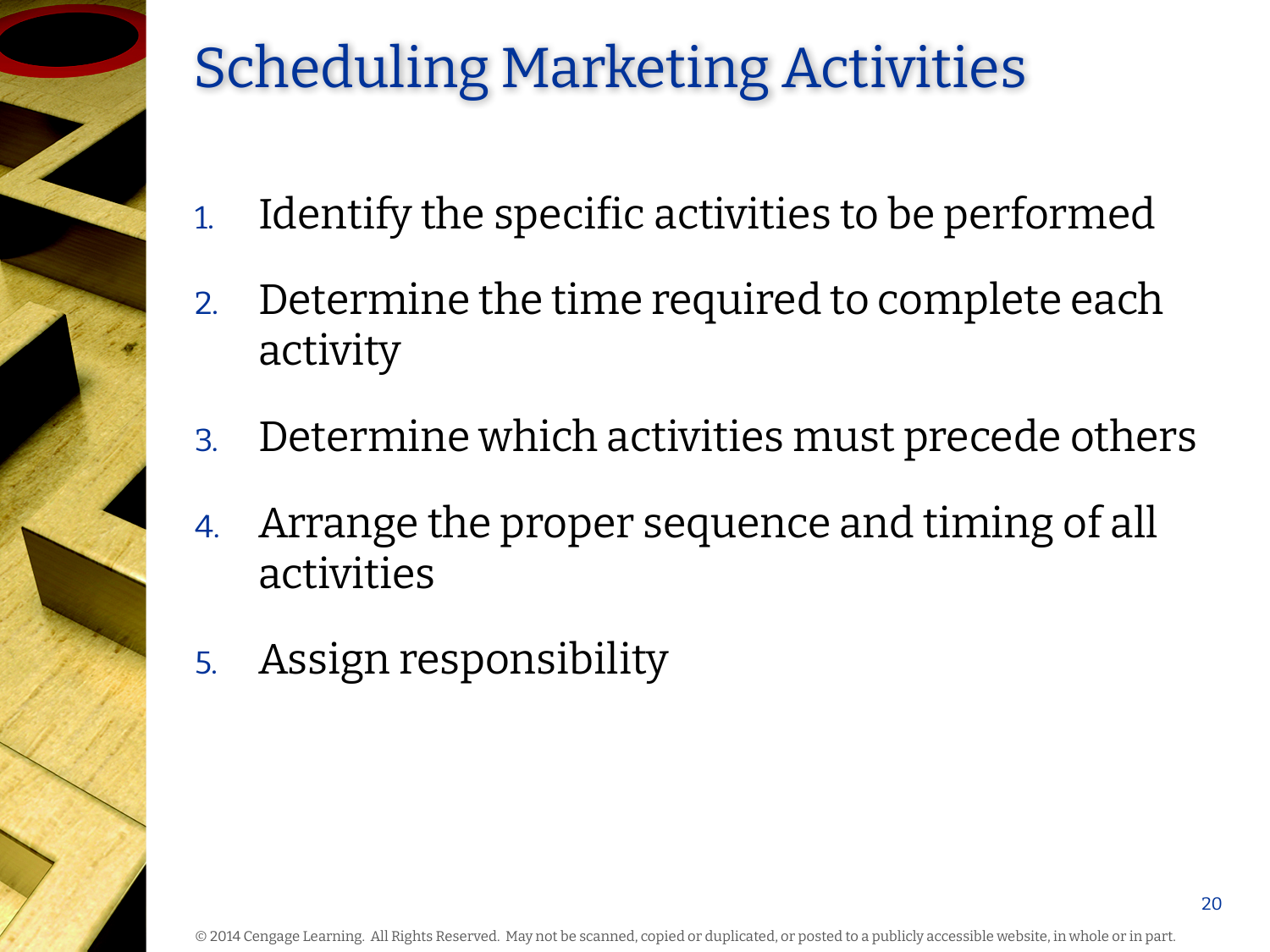

# Scheduling Marketing Activities
Identify the specific activities to be performed
Determine the time required to complete each activity
Determine which activities must precede others
Arrange the proper sequence and timing of all activities
Assign responsibility
20